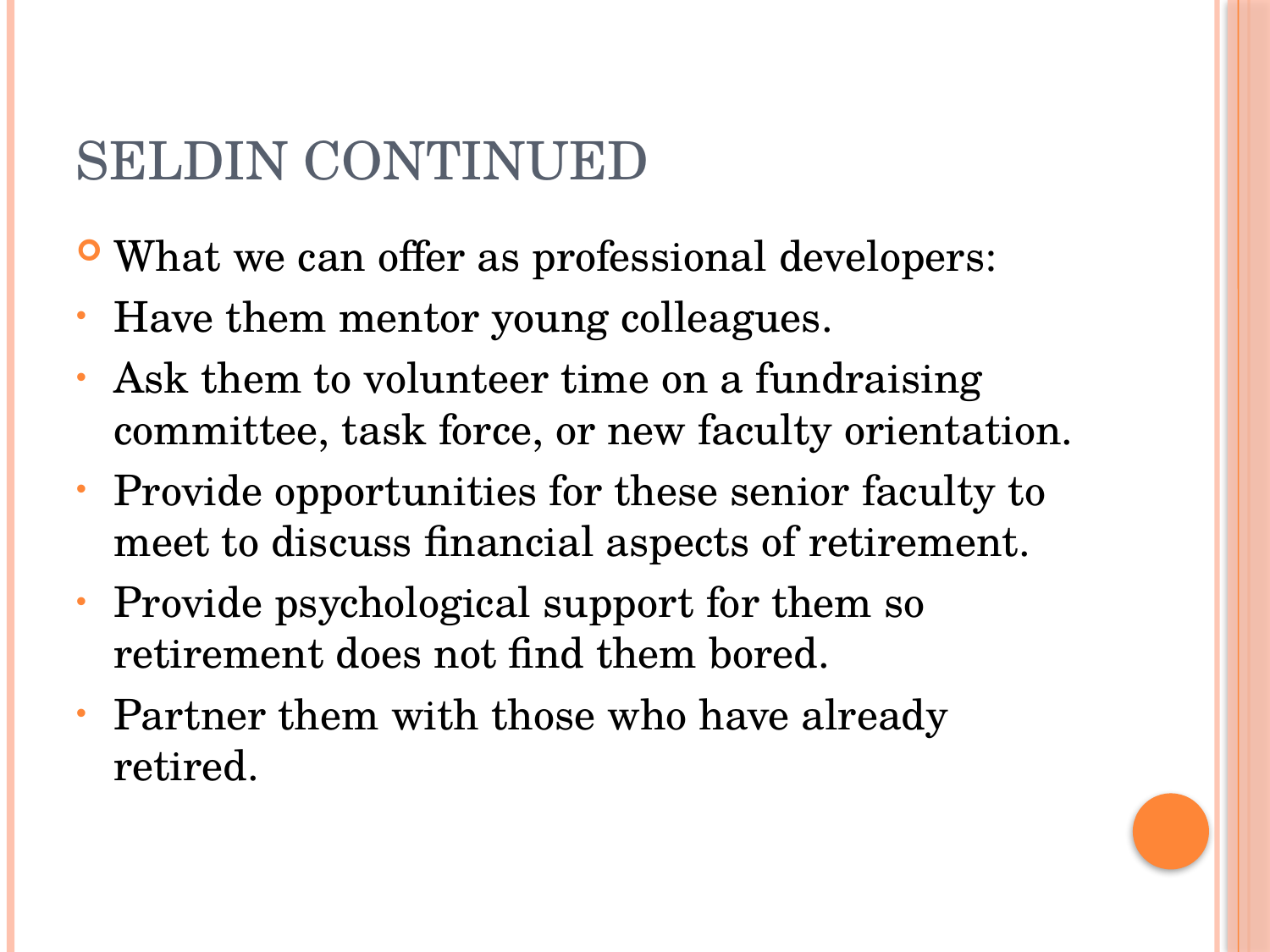

# Seldin continued
What we can offer as professional developers:
Have them mentor young colleagues.
Ask them to volunteer time on a fundraising committee, task force, or new faculty orientation.
Provide opportunities for these senior faculty to meet to discuss financial aspects of retirement.
Provide psychological support for them so retirement does not find them bored.
Partner them with those who have already retired.